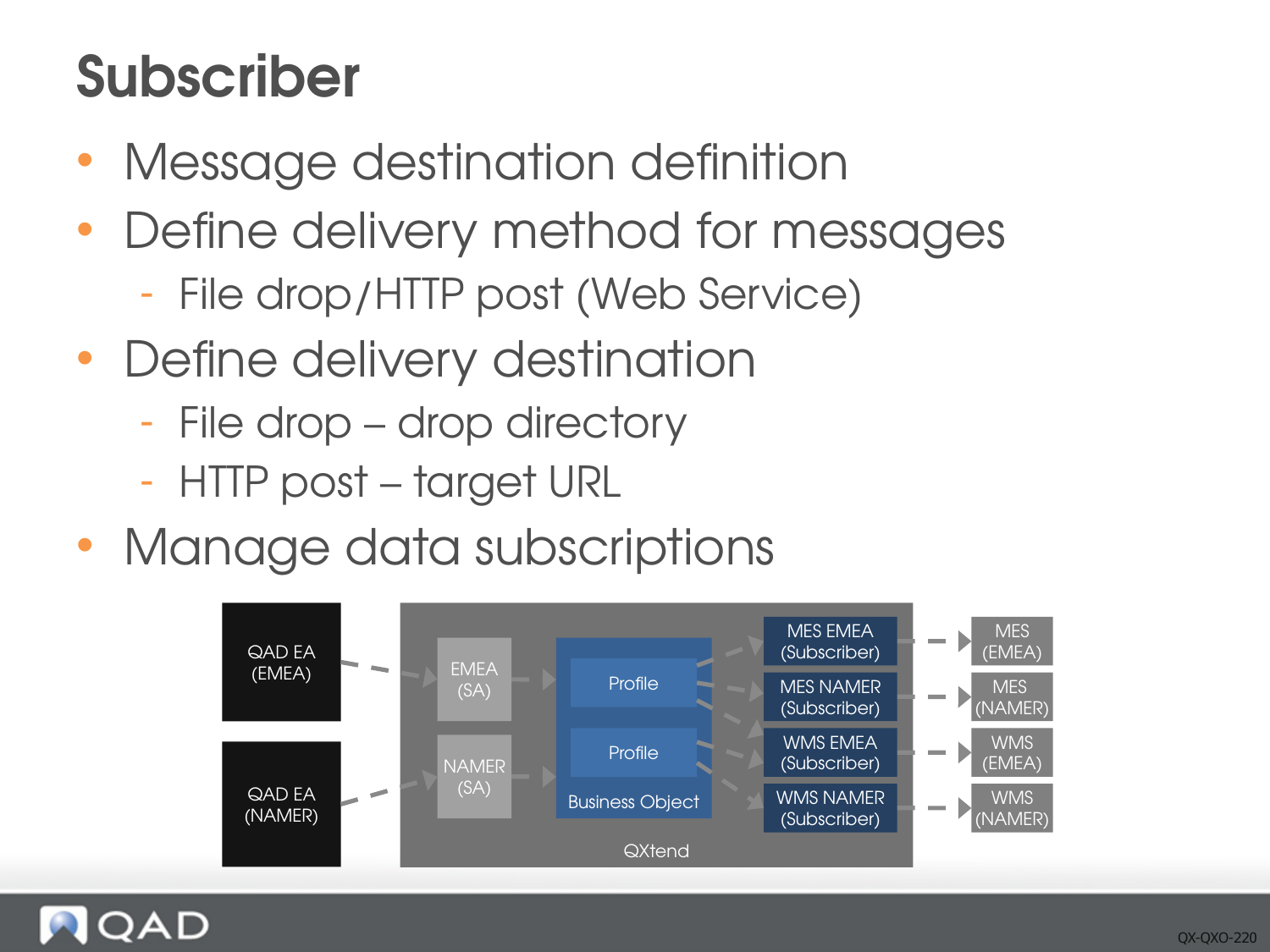

# Subscriber
Message destination definition
Define delivery method for messages
File drop/HTTP post (Web Service)
Define delivery destination
File drop – drop directory
HTTP post – target URL
Manage data subscriptions

QAD EA
(EMEA)
QXtend
MES EMEA
(Subscriber)
MES
(EMEA)
EMEA
(SA)
Business Object
Profile
MES NAMER
(Subscriber)
MES
(NAMER)
WMS
(EMEA)
Profile
WMS EMEA
(Subscriber)
NAMER
(SA)
QAD EA
(NAMER)
WMS NAMER
(Subscriber)
WMS
(NAMER)
QX-QXO-220